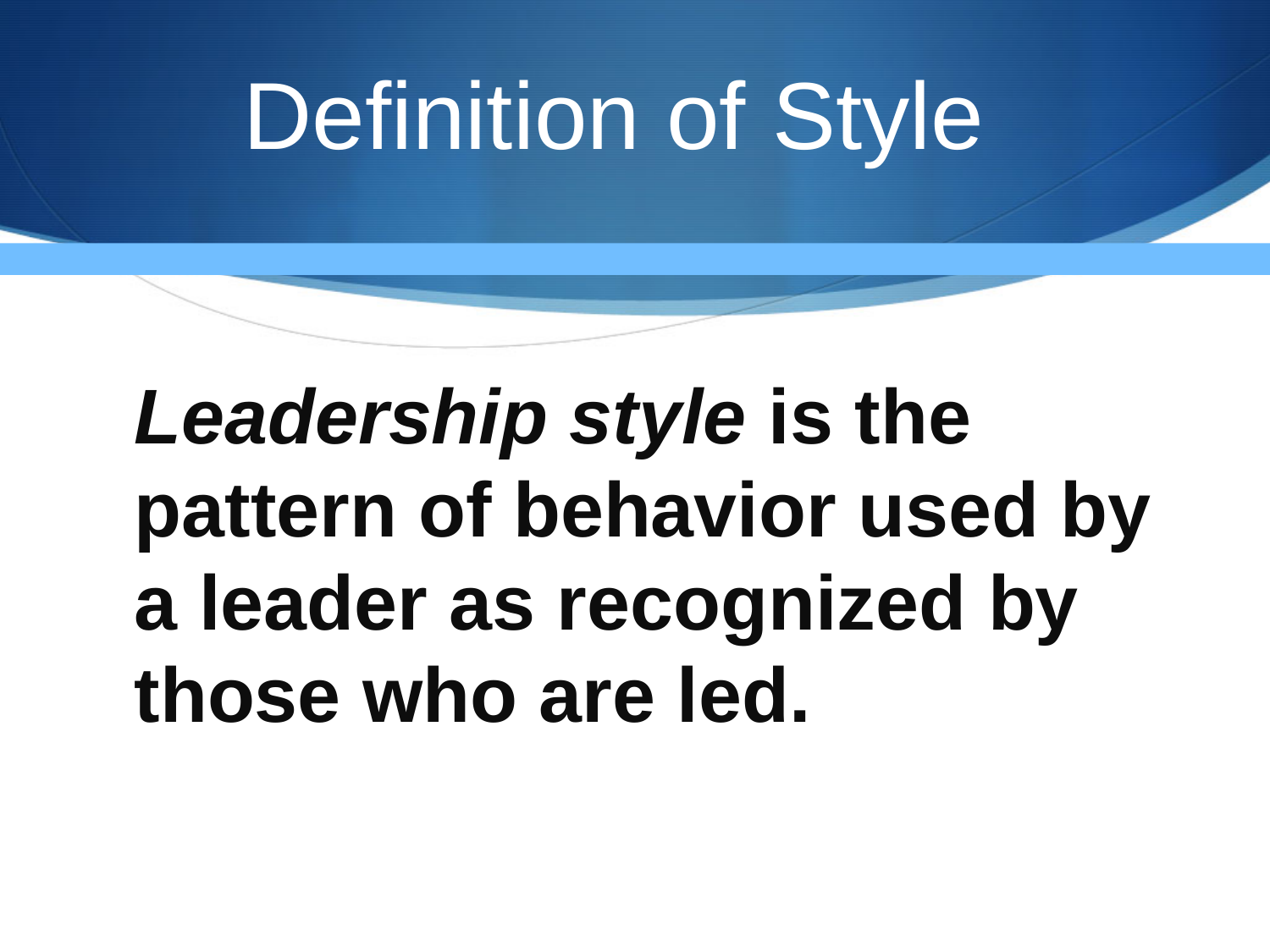

# Definition of Style
Leadership style is the pattern of behavior used by a leader as recognized by those who are led.